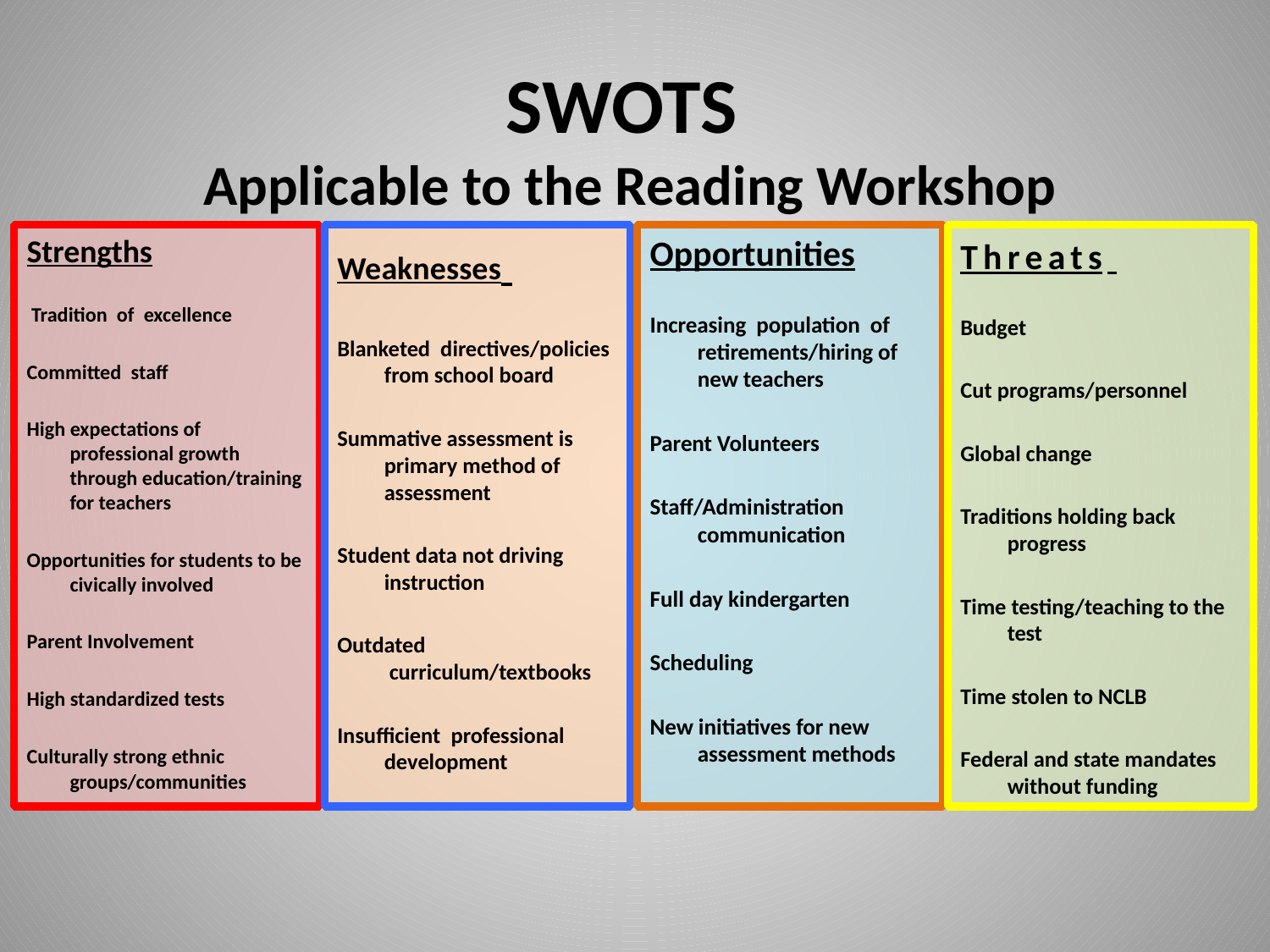

SWOTS
Applicable to the Reading Workshop
Strengths

 Tradition  of  excellence

Committed  staff

High expectations of professional growth through education/training for teachers

Opportunities for students to be civically involved

Parent Involvement

High standardized tests

Culturally strong ethnic groups/communities
Weaknesses

Blanketed  directives/policies from school board

Summative assessment is primary method of assessment

Student data not driving instruction

Outdated  curriculum/textbooks

Insufficient  professional development
Opportunities

Increasing  population  of retirements/hiring of new teachers

Parent Volunteers

Staff/Administration communication

Full day kindergarten

Scheduling

New initiatives for new assessment methods
Threats

Budget

Cut programs/personnel

Global change

Traditions holding back progress

Time testing/teaching to the test

Time stolen to NCLB

Federal and state mandates without funding